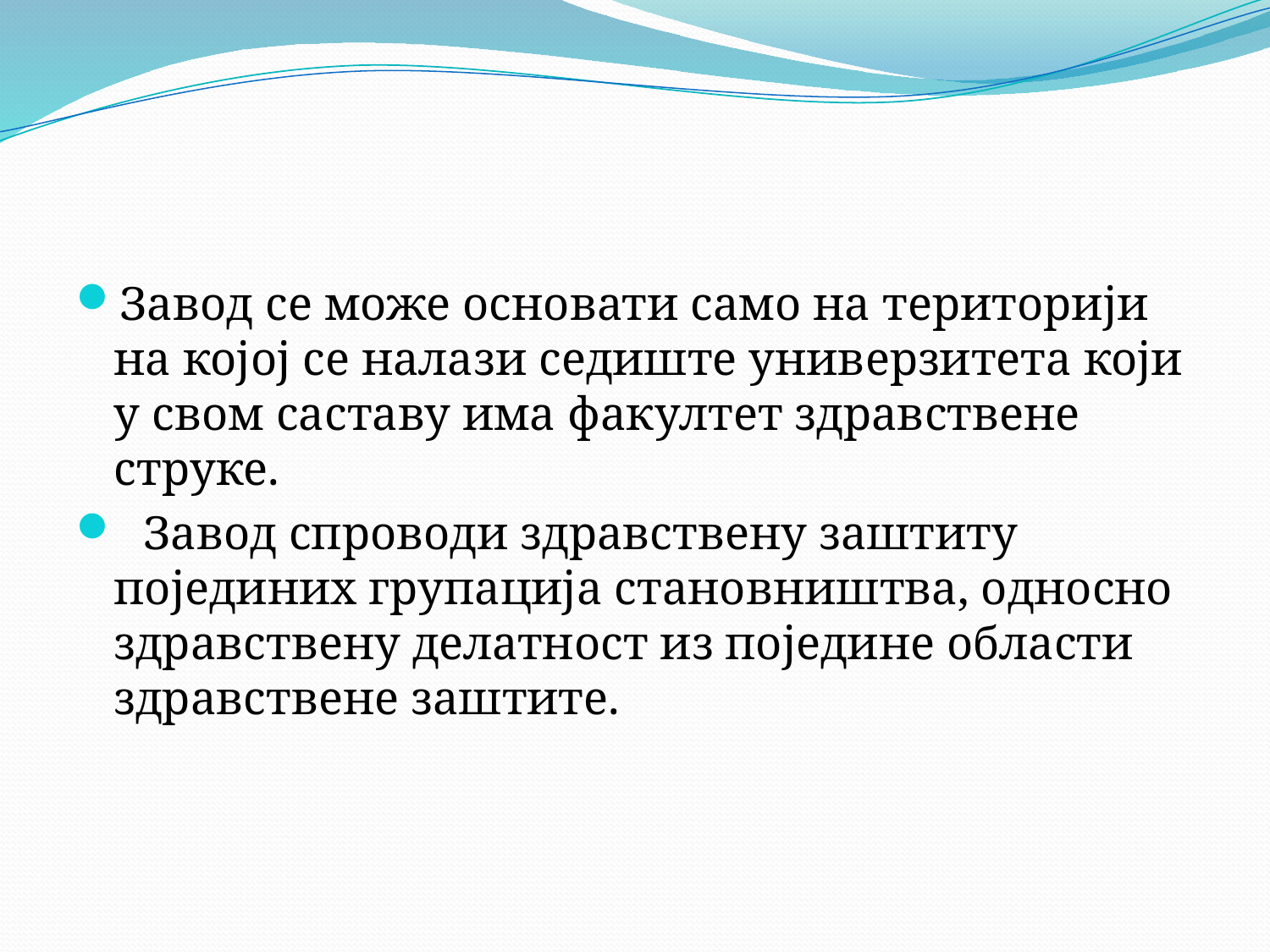

#
Завод се може основати само на територији на којој се налази седиште универзитета који у свом саставу има факултет здравствене струке.
  Завод спроводи здравствену заштиту појединих групација становништва, односно здравствену делатност из поједине области здравствене заштите.